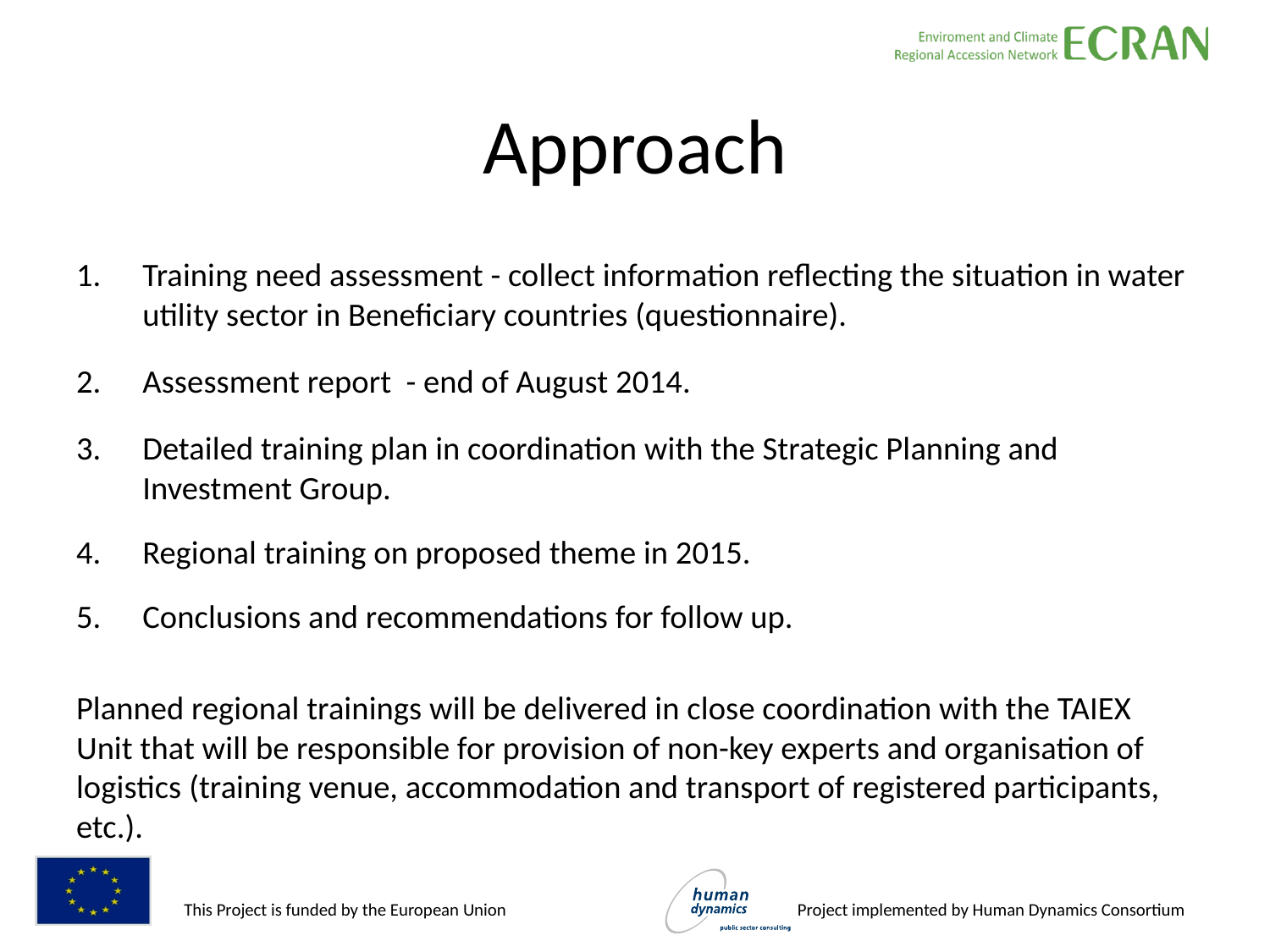

# Approach
Training need assessment - collect information reflecting the situation in water utility sector in Beneficiary countries (questionnaire).

Assessment report  - end of August 2014.

Detailed training plan in coordination with the Strategic Planning and Investment Group.

Regional training on proposed theme in 2015.

Conclusions and recommendations for follow up.

Planned regional trainings will be delivered in close coordination with the TAIEX Unit that will be responsible for provision of non-key experts and organisation of logistics (training venue, accommodation and transport of registered participants, etc.).